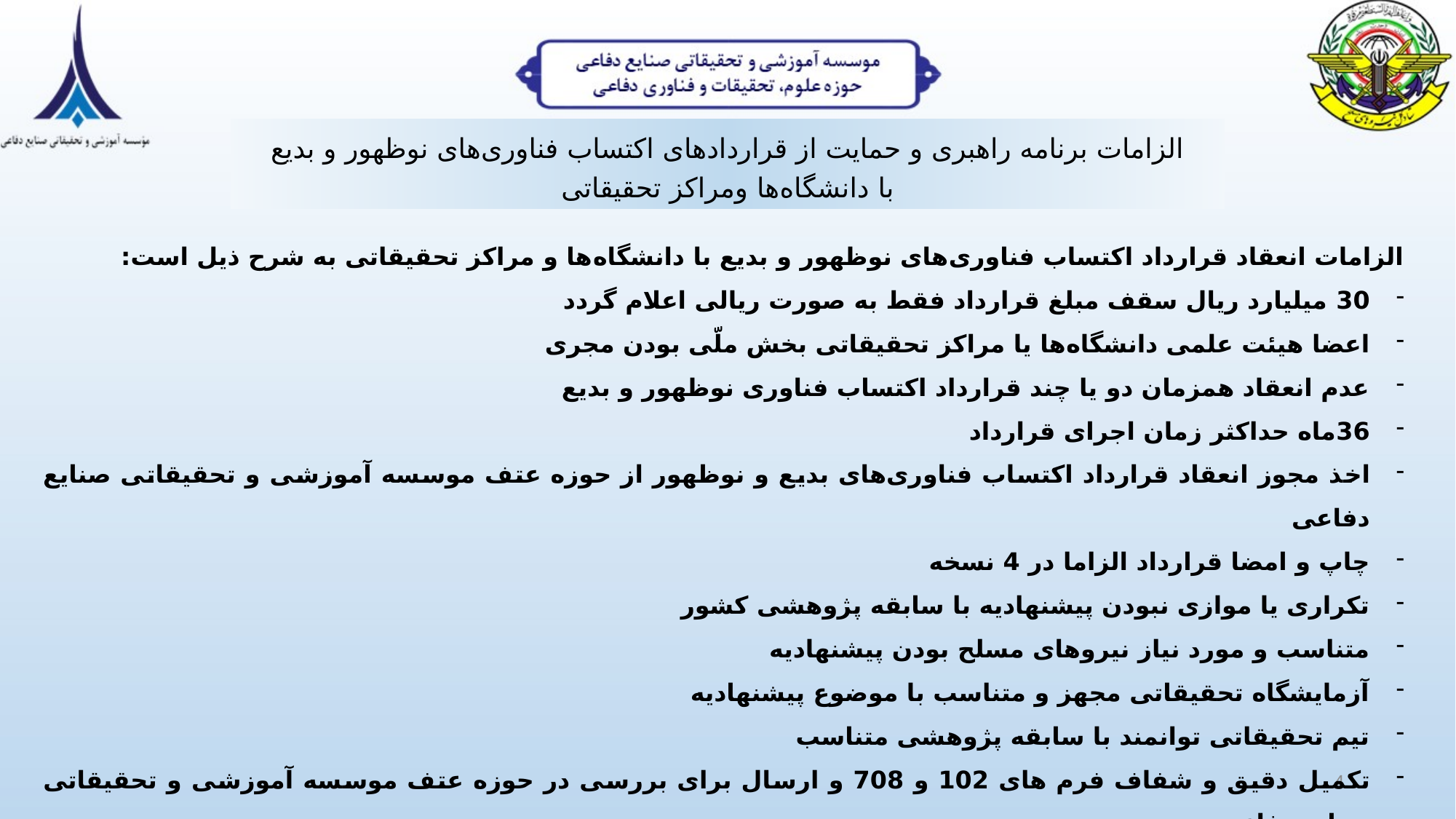

الزامات برنامه راهبری و حمایت از قراردادهای اکتساب فناوری‌های نوظهور و بدیع
با دانشگاه‌ها ومراکز تحقیقاتی
الزامات انعقاد قرارداد اکتساب فناوری‌های نوظهور و بدیع با دانشگاه‌ها و مراکز تحقیقاتی به شرح ذیل است:
30 میلیارد ریال سقف مبلغ قرارداد فقط به صورت ریالی اعلام گردد
اعضا هیئت علمی دانشگاه‌ها یا مراکز تحقیقاتی بخش ملّی بودن مجری
عدم انعقاد همزمان دو یا چند قرارداد اکتساب فناوری نوظهور و بدیع
36ماه حداکثر زمان اجرای قرارداد
اخذ مجوز انعقاد قرارداد اکتساب فناوری‌های بدیع و نوظهور از حوزه عتف موسسه آموزشی و تحقیقاتی صنایع دفاعی
چاپ و امضا قرارداد الزاما در 4 نسخه
تکراری یا موازی نبودن پیشنهادیه با سابقه پژوهشی کشور
متناسب و مورد نیاز نیروهای مسلح بودن پیشنهادیه
آزمایشگاه تحقیقاتی مجهز و متناسب با موضوع پیشنهادیه
تیم تحقیقاتی توانمند با سابقه پژوهشی متناسب
تکمیل دقیق و شفاف فرم های 102 و 708 و ارسال برای بررسی در حوزه عتف موسسه آموزشی و تحقیقاتی صنایع دفاعی
4